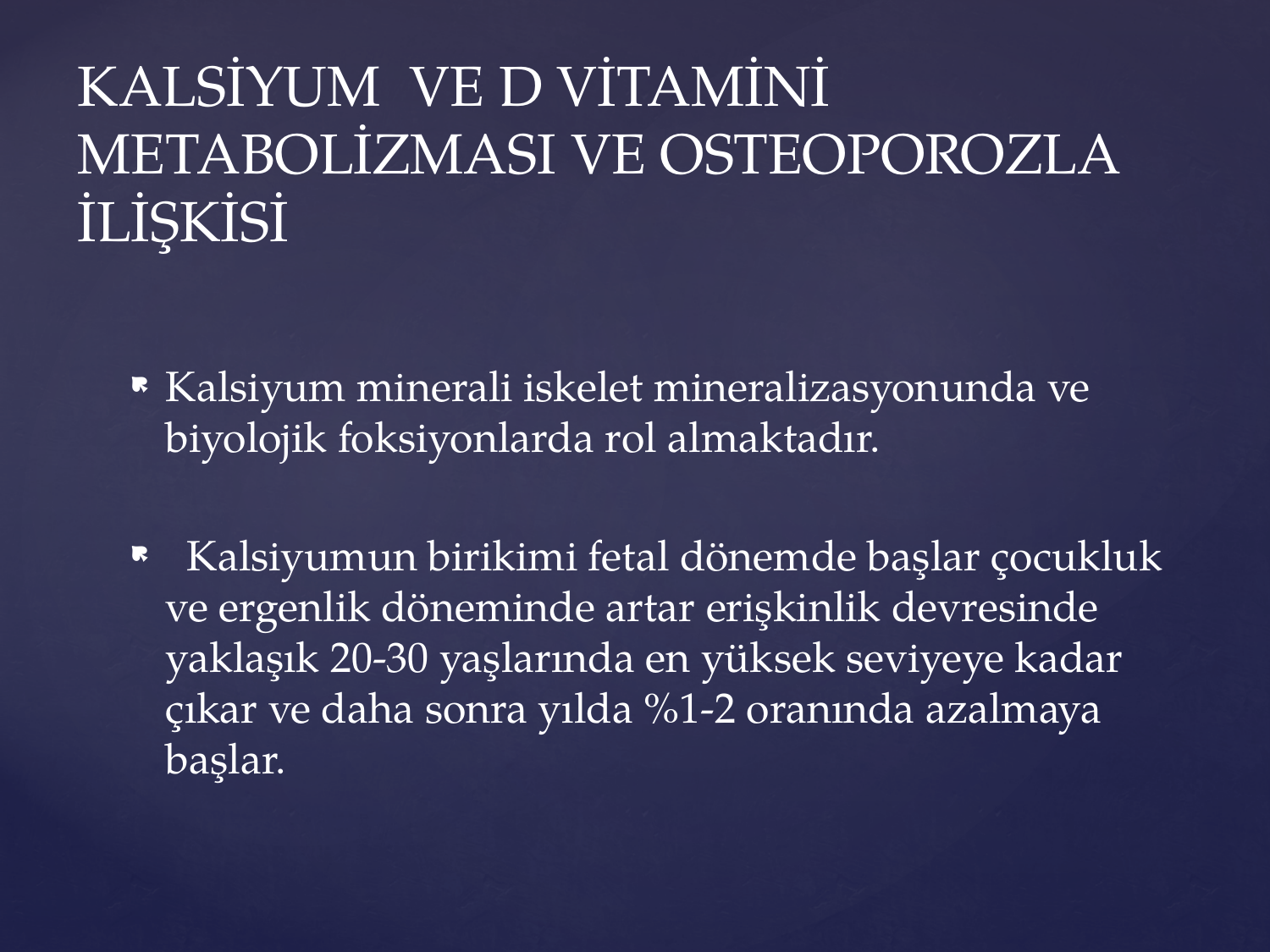

# KALSİYUM  VE D VİTAMİNİ  METABOLİZMASI VE OSTEOPOROZLA İLİŞKİSİ
Kalsiyum minerali iskelet mineralizasyonunda ve biyolojik foksiyonlarda rol almaktadır.

  Kalsiyumun birikimi fetal dönemde başlar çocukluk ve ergenlik döneminde artar erişkinlik devresinde yaklaşık 20-30 yaşlarında en yüksek seviyeye kadar çıkar ve daha sonra yılda %1-2 oranında azalmaya başlar.